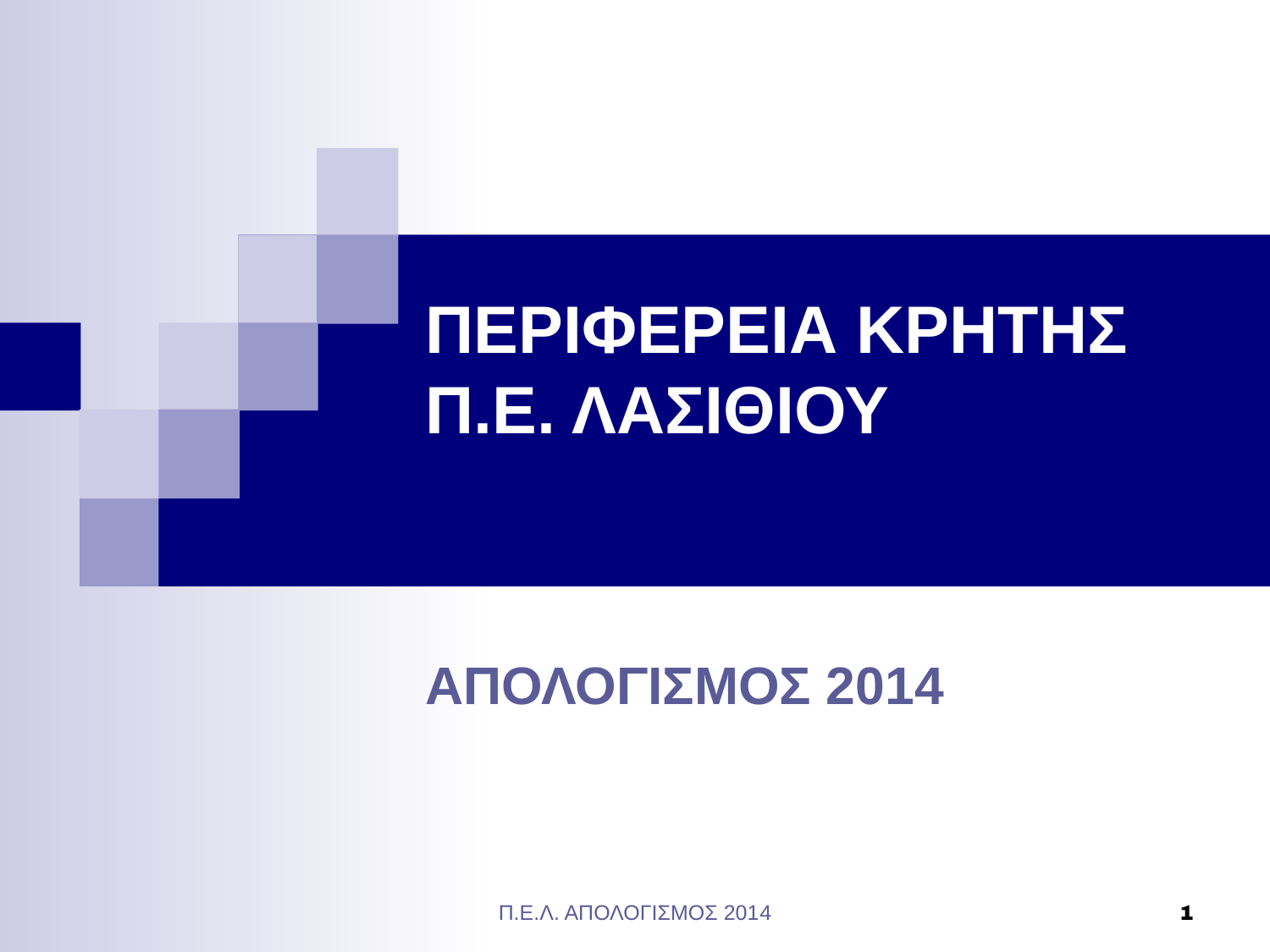

# ΠΕΡΙΦΕΡΕΙΑ ΚΡΗΤΗΣ Π.Ε. ΛΑΣΙΘΙΟΥ

ΑΠΟΛΟΓΙΣΜΟΣ 2014
Π.Ε.Λ. ΑΠΟΛΟΓΙΣΜΟΣ 2014
1